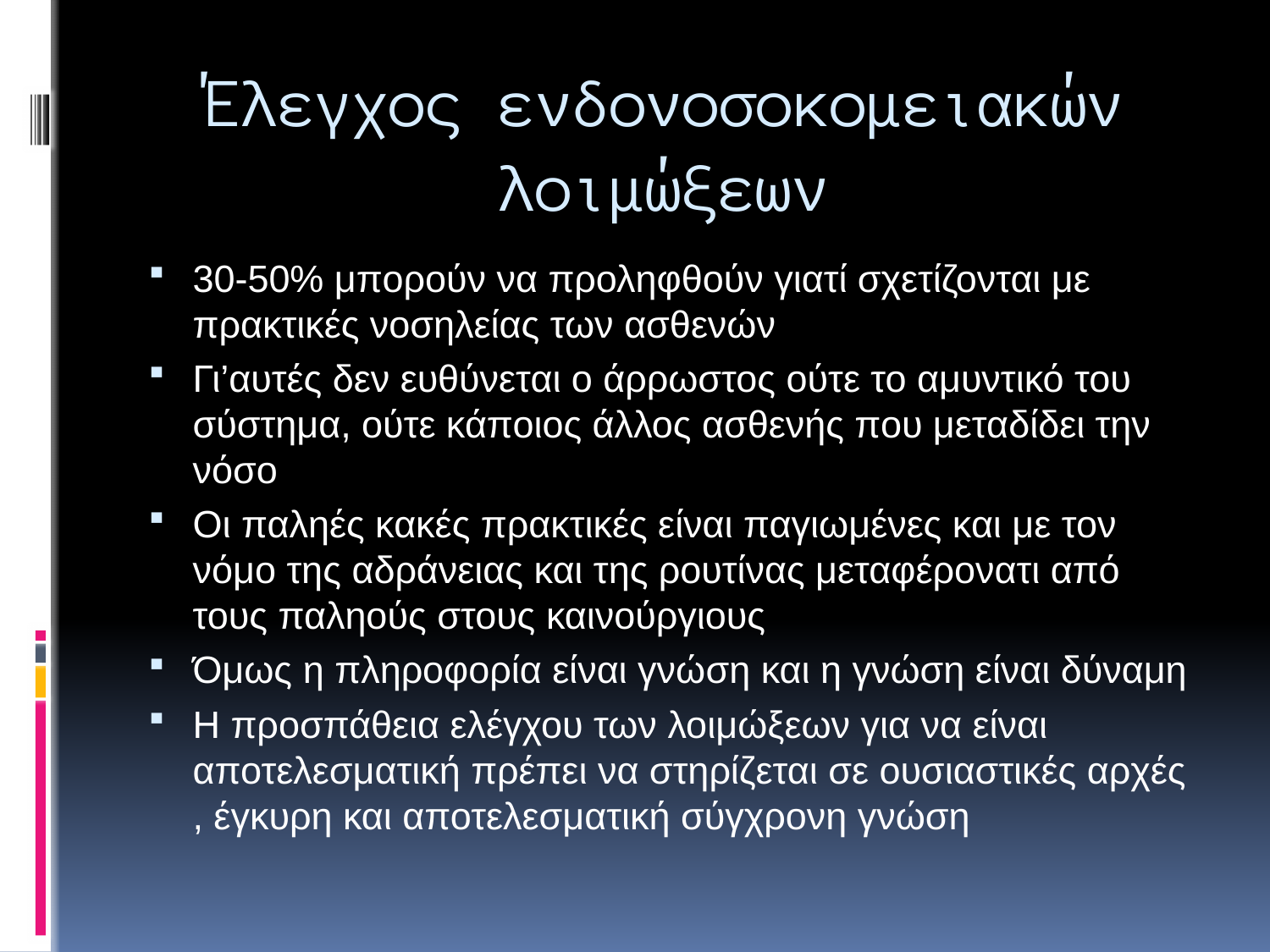

# Έλεγχος ενδονοσοκομειακών λοιμώξεων
30-50% μπορούν να προληφθούν γιατί σχετίζονται με πρακτικές νοσηλείας των ασθενών
Γι’αυτές δεν ευθύνεται ο άρρωστος ούτε το αμυντικό του σύστημα, ούτε κάποιος άλλος ασθενής που μεταδίδει την νόσο
Οι παληές κακές πρακτικές είναι παγιωμένες και με τον νόμο της αδράνειας και της ρουτίνας μεταφέρονατι από τους παληούς στους καινούργιους
Όμως η πληροφορία είναι γνώση και η γνώση είναι δύναμη
Η προσπάθεια ελέγχου των λοιμώξεων για να είναι αποτελεσματική πρέπει να στηρίζεται σε ουσιαστικές αρχές , έγκυρη και αποτελεσματική σύγχρονη γνώση